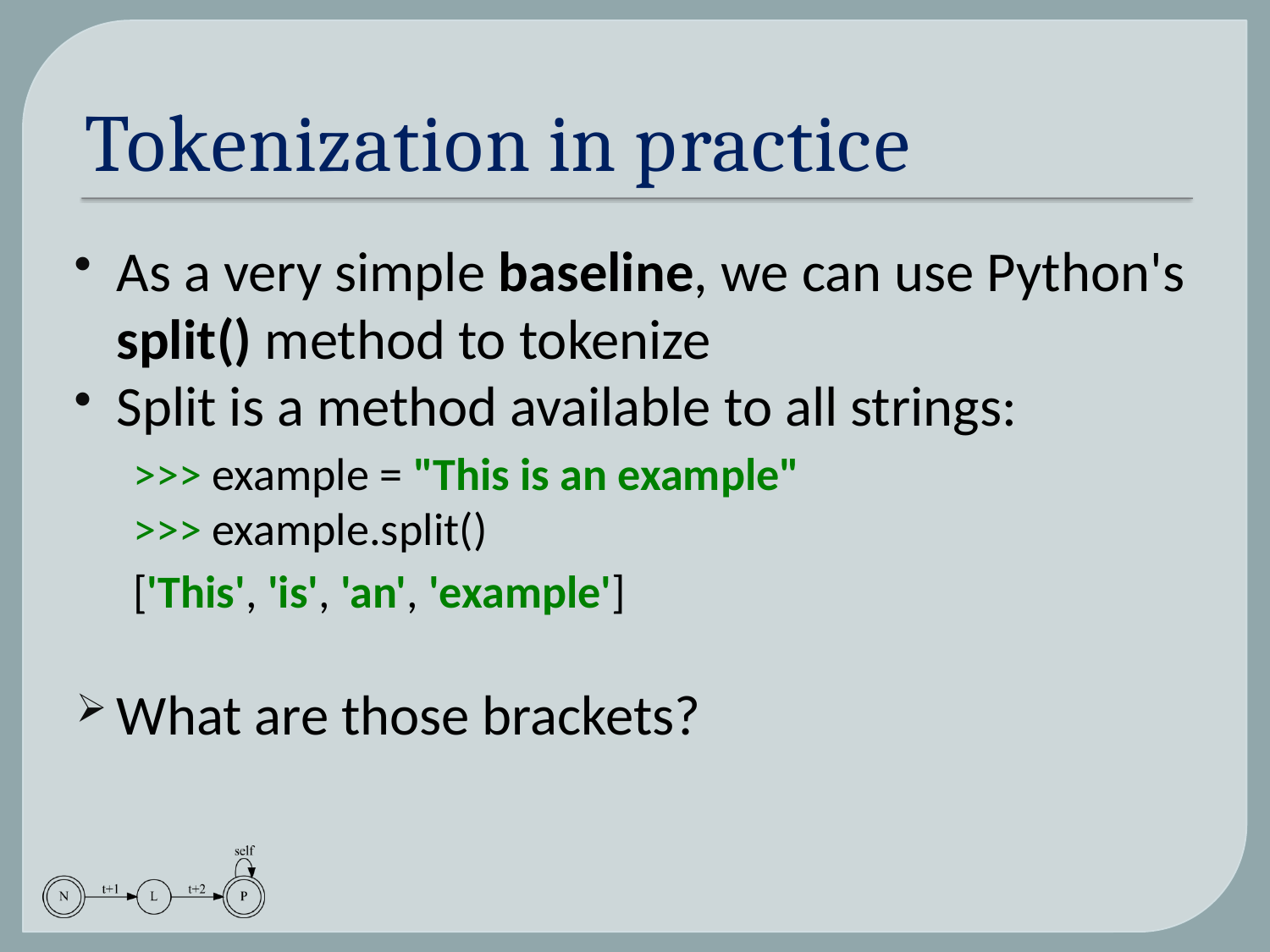

# Tokenization in practice
As a very simple baseline, we can use Python's split() method to tokenize
Split is a method available to all strings:
>>> example = "This is an example"
>>> example.split()
['This', 'is', 'an', 'example']

What are those brackets?